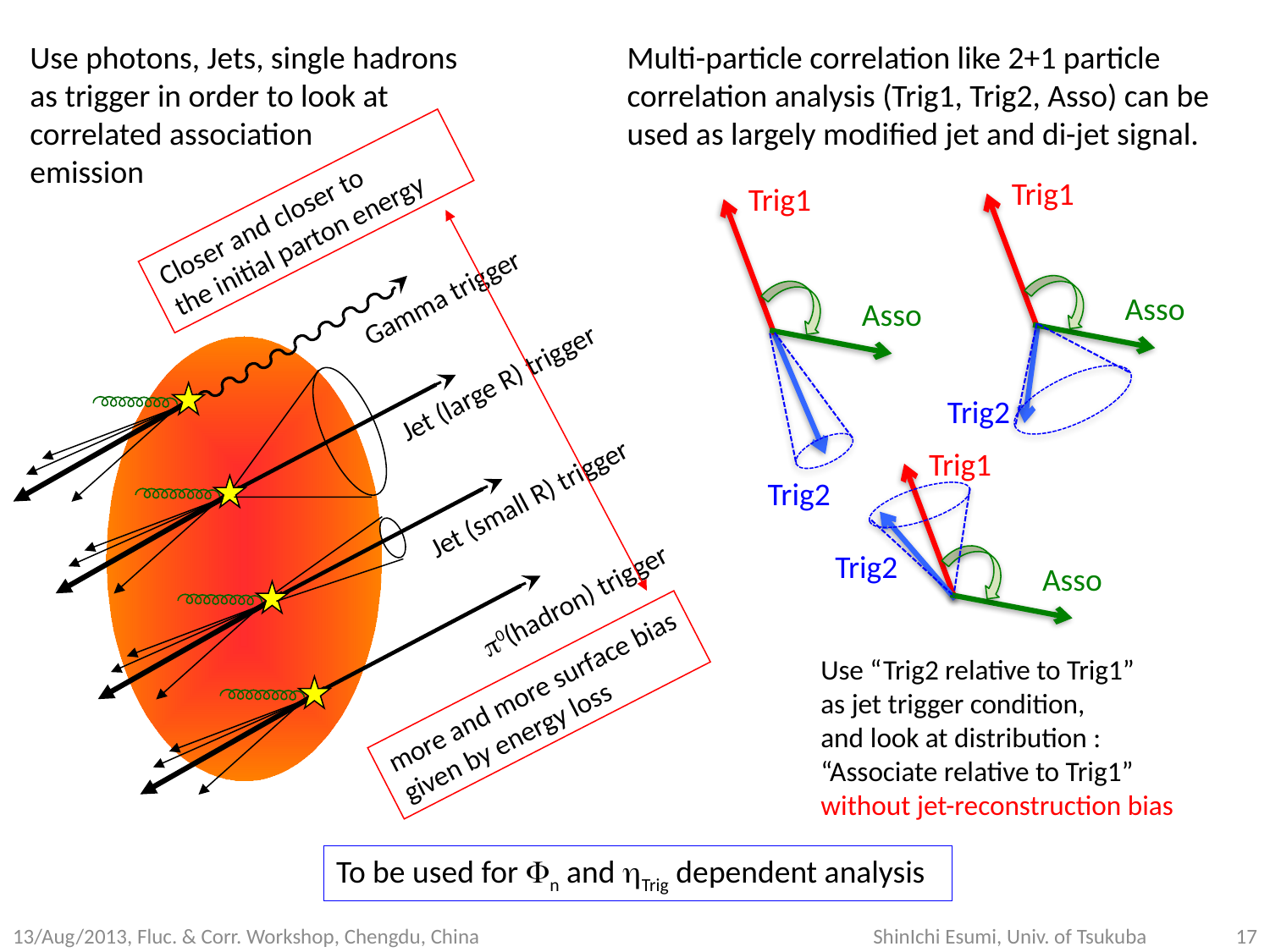

Use photons, Jets, single hadrons
as trigger in order to look at
correlated association
emission
Multi-particle correlation like 2+1 particle
correlation analysis (Trig1, Trig2, Asso) can be
used as largely modified jet and di-jet signal.
Trig1
Trig1
Closer and closer to
the initial parton energy

Gamma trigger

Jet (large R) trigger

Jet (small R) trigger

π0(hadron) trigger
more and more surface bias
given by energy loss

Asso

Asso

Trig2
Trig1
Trig2

Asso

Trig2

Use “Trig2 relative to Trig1”
as jet trigger condition,
and look at distribution :
“Associate relative to Trig1”
without jet-reconstruction bias
To be used for Φn and ηTrig dependent analysis
13/Aug/2013, Fluc. & Corr. Workshop, Chengdu, China
ShinIchi Esumi, Univ. of Tsukuba
17